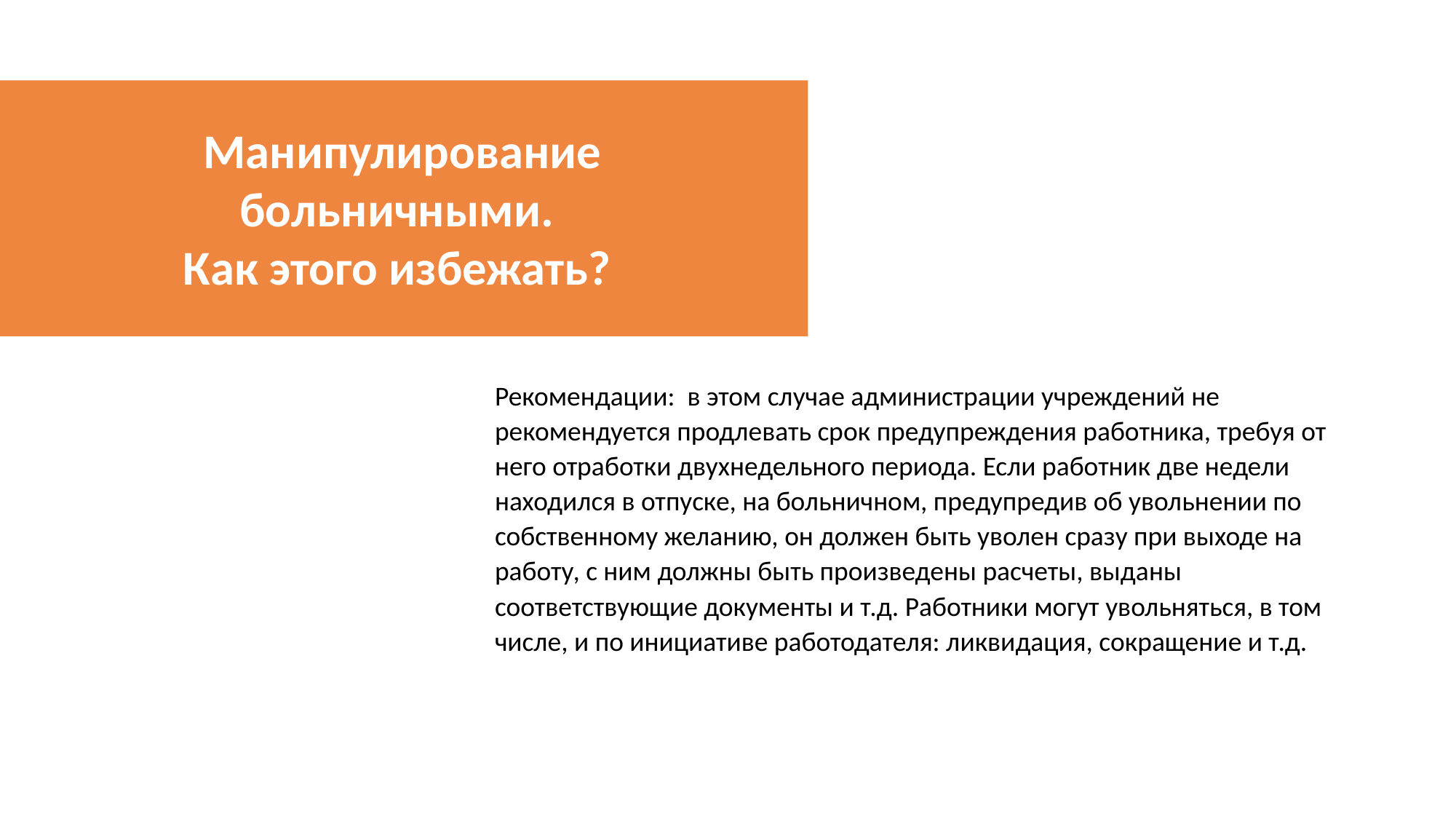

Манипулирование больничными.
Как этого избежать?
Рекомендации:  в этом случае администрации учреждений не рекомендуется продлевать срок предупреждения работника, требуя от него отработки двухнедельного периода. Если работник две недели находился в отпуске, на больничном, предупредив об увольнении по собственному желанию, он должен быть уволен сразу при выходе на работу, с ним должны быть произведены расчеты, выданы соответствующие документы и т.д. Работники могут увольняться, в том числе, и по инициативе работодателя: ликвидация, сокращение и т.д.